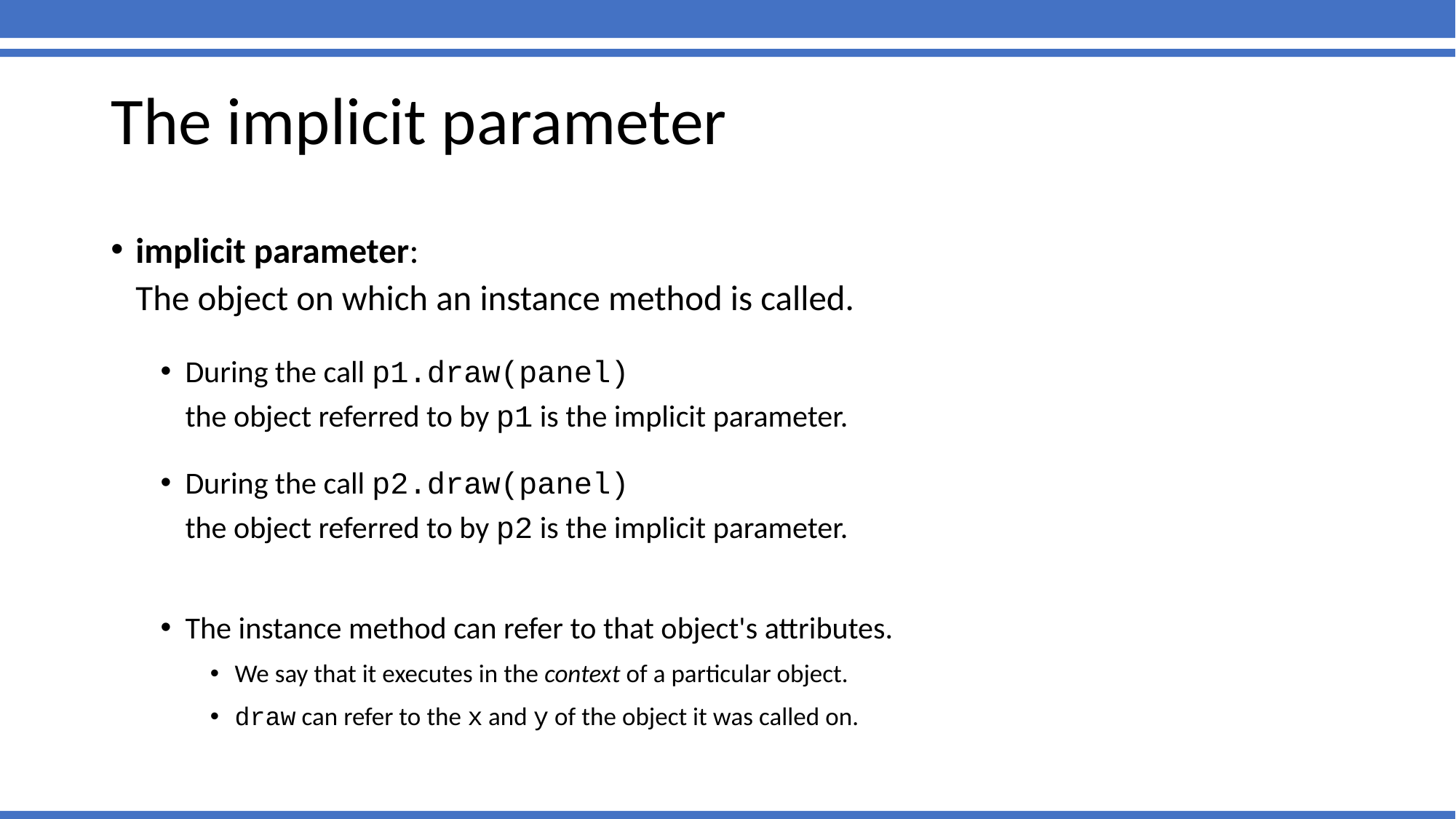

# The implicit parameter
implicit parameter:
The object on which an instance method is called.

During the call p1.draw(panel)
the object referred to by p1 is the implicit parameter.

During the call p2.draw(panel)
the object referred to by p2 is the implicit parameter.

The instance method can refer to that object's attributes.
We say that it executes in the context of a particular object.
draw can refer to the x and y of the object it was called on.